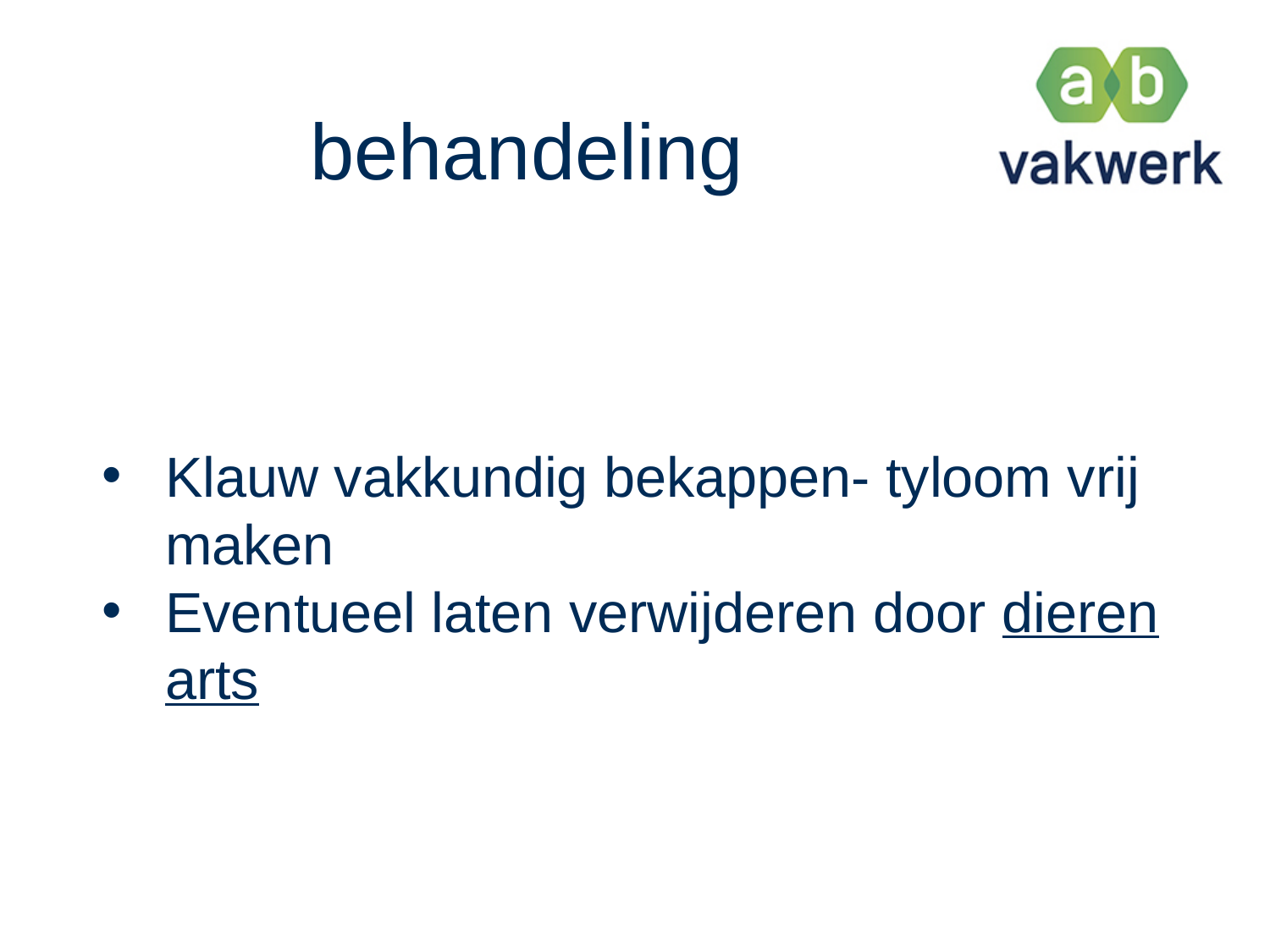

# behandeling
Klauw vakkundig bekappen- tyloom vrij maken
Eventueel laten verwijderen door dieren arts